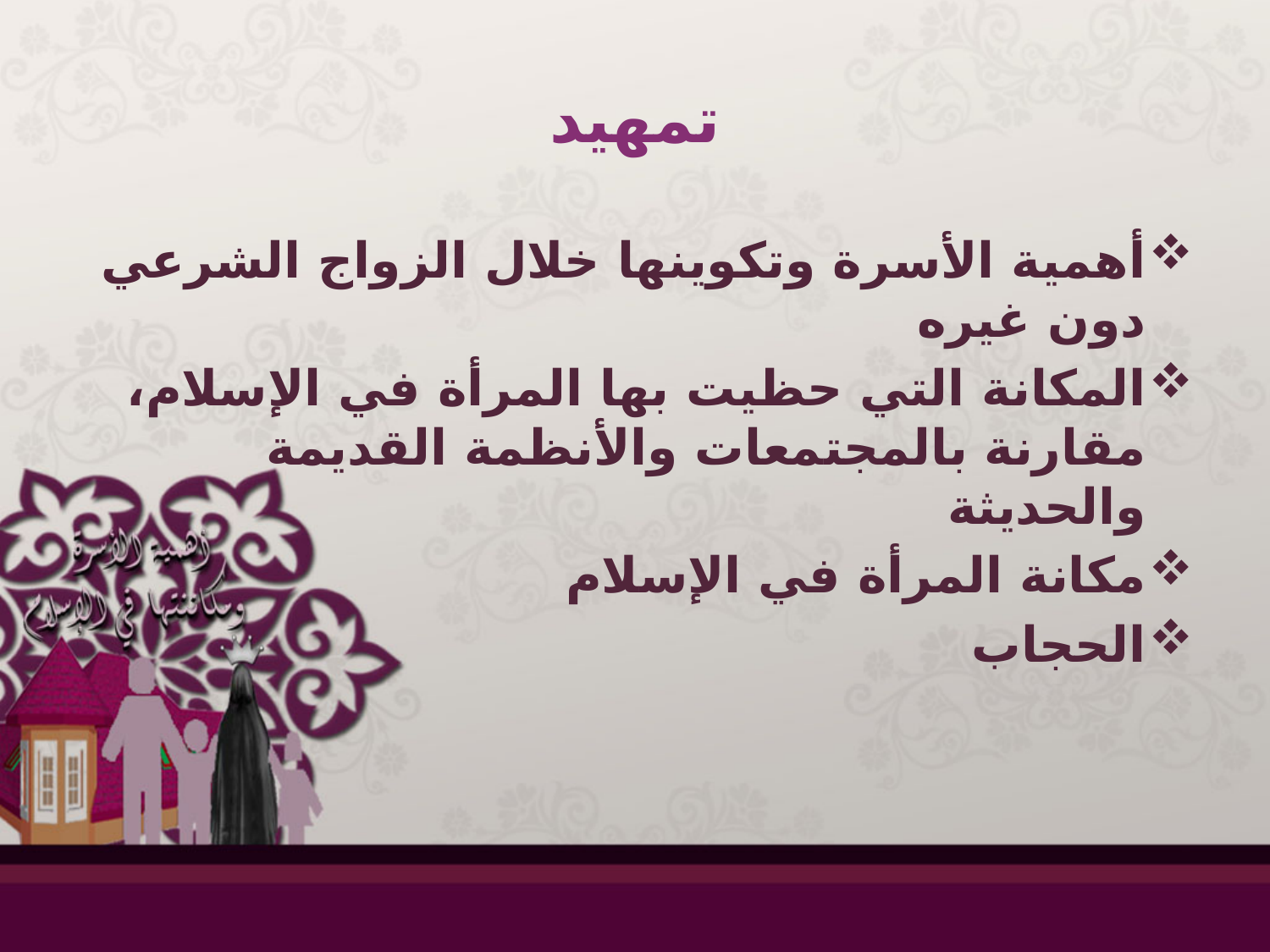

# تمهيد
أهمية الأسرة وتكوينها خلال الزواج الشرعي دون غيره
المكانة التي حظيت بها المرأة في الإسلام، مقارنة بالمجتمعات والأنظمة القديمة والحديثة
مكانة المرأة في الإسلام
الحجاب